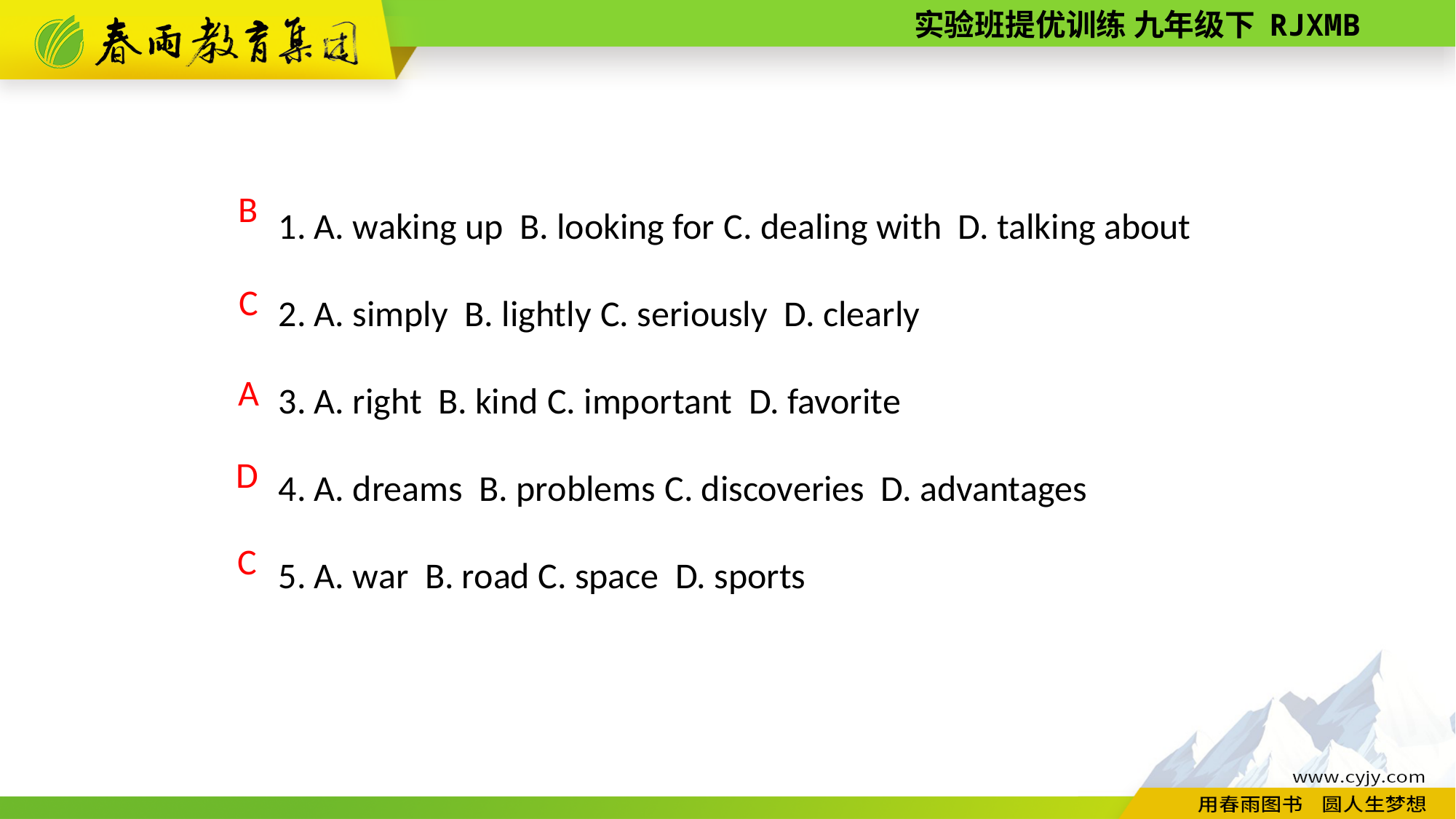

1. A. waking up  B. looking for  C. dealing with  D. talking about
2. A. simply  B. lightly  C. seriously  D. clearly
3. A. right  B. kind  C. important  D. favorite
4. A. dreams  B. problems  C. discoveries  D. advantages
5. A. war  B. road C. space  D. sports
B
C
A
D
C